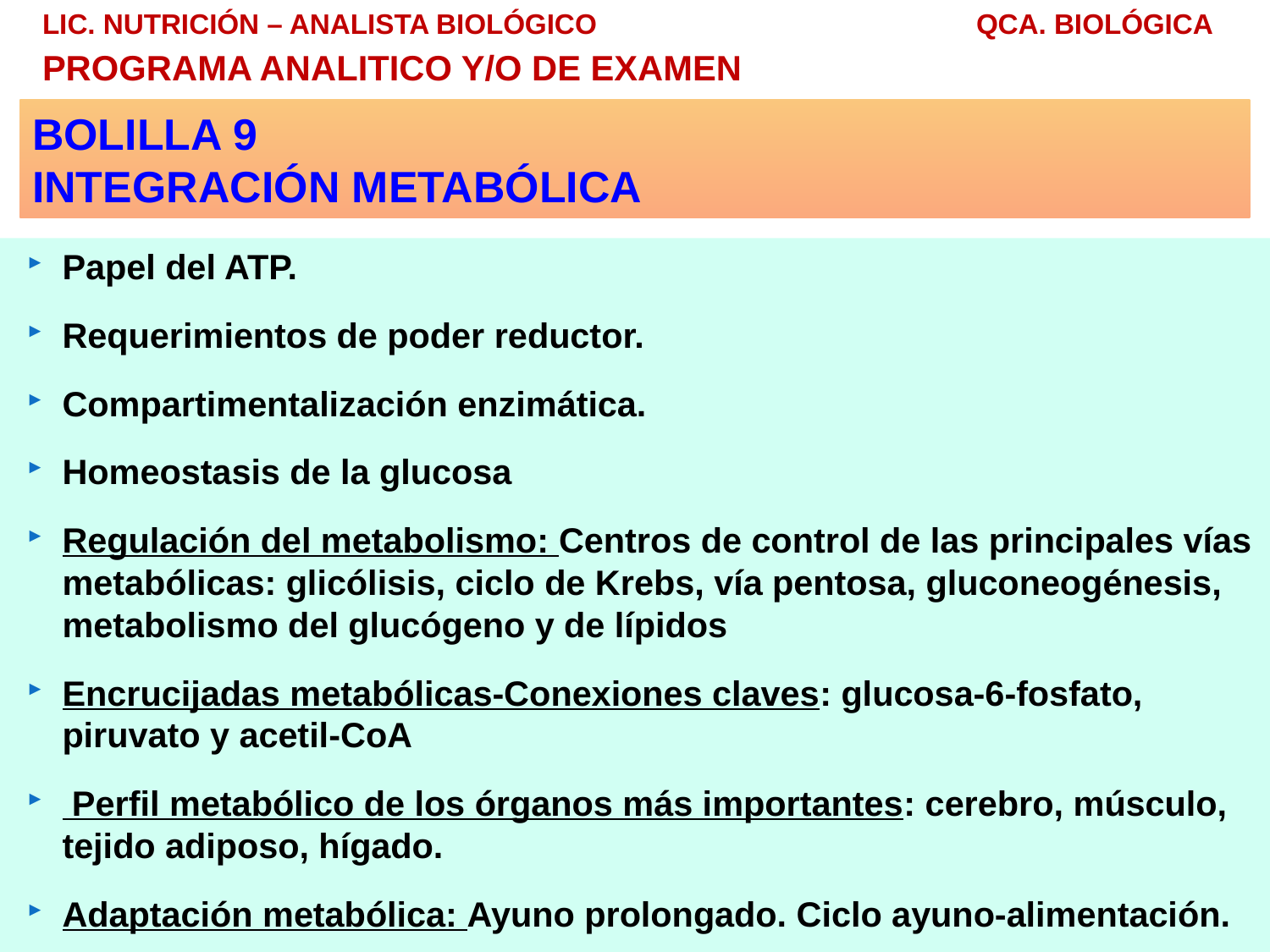

LIC. NUTRICIÓN – ANALISTA BIOLÓGICO	          	                      QCA. BIOLÓGICA
PROGRAMA ANALITICO Y/O DE EXAMEN

# BOLILLA 9 INTEGRACIÓN METABÓLICA
Papel del ATP.
Requerimientos de poder reductor.
Compartimentalización enzimática.
Homeostasis de la glucosa
Regulación del metabolismo: Centros de control de las principales vías metabólicas: glicólisis, ciclo de Krebs, vía pentosa, gluconeogénesis, metabolismo del glucógeno y de lípidos
Encrucijadas metabólicas-Conexiones claves: glucosa-6-fosfato, piruvato y acetil-CoA
 Perfil metabólico de los órganos más importantes: cerebro, músculo, tejido adiposo, hígado.
Adaptación metabólica: Ayuno prolongado. Ciclo ayuno-alimentación.